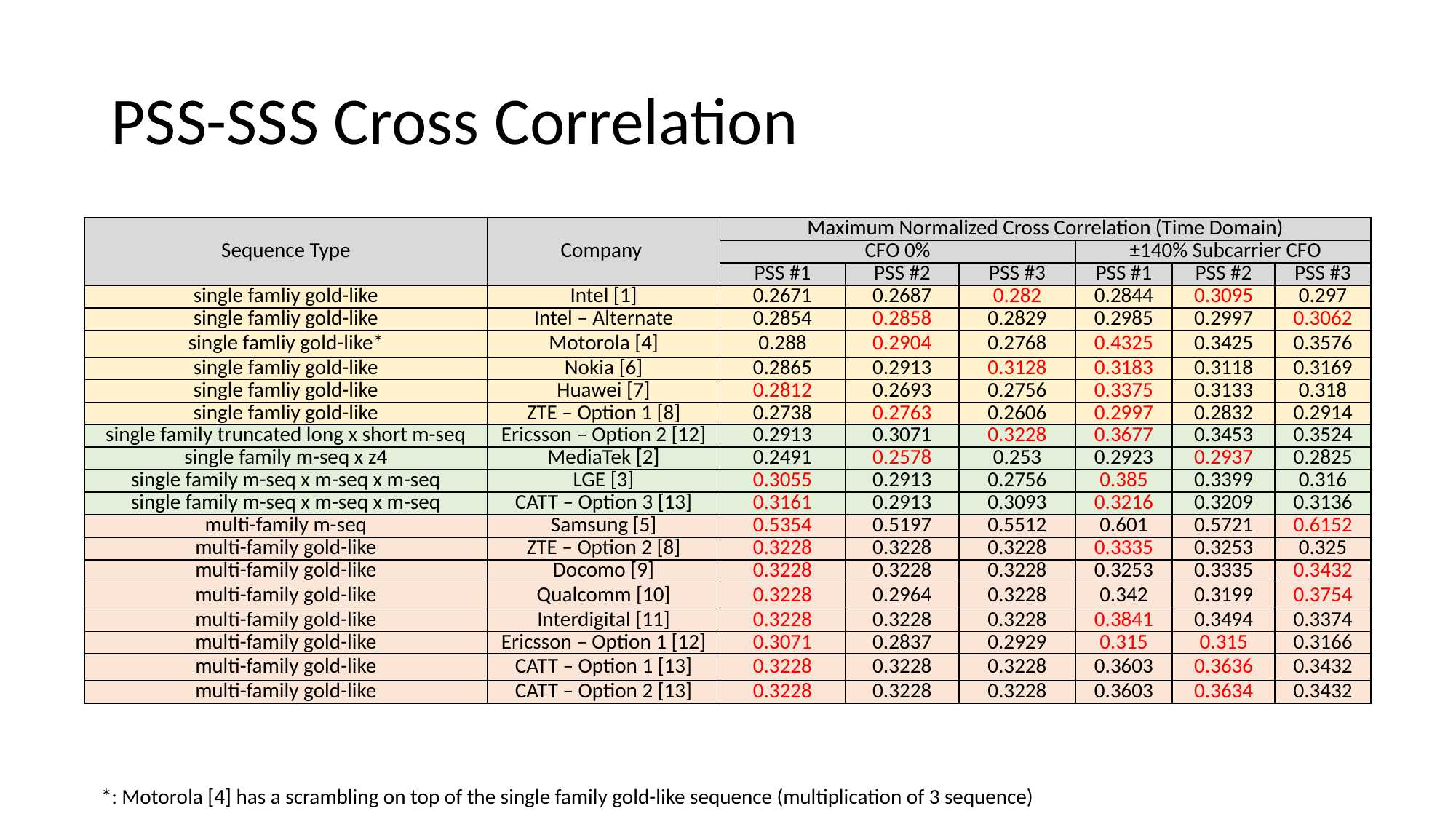

# PSS-SSS Cross Correlation
| Sequence Type | Company | Maximum Normalized Cross Correlation (Time Domain) |  |  |  |  |  |
| --- | --- | --- | --- | --- | --- | --- | --- |
|  |  | CFO 0% |  |  | ±140% Subcarrier CFO |  |  |
|  |  | PSS #1 | PSS #2 | PSS #3 | PSS #1 | PSS #2 | PSS #3 |
| single famliy gold-like | Intel [1] | 0.2671 | 0.2687 | 0.282 | 0.2844 | 0.3095 | 0.297 |
| single famliy gold-like | Intel – Alternate | 0.2854 | 0.2858 | 0.2829 | 0.2985 | 0.2997 | 0.3062 |
| single famliy gold-like\* | Motorola [4] | 0.288 | 0.2904 | 0.2768 | 0.4325 | 0.3425 | 0.3576 |
| single famliy gold-like | Nokia [6] | 0.2865 | 0.2913 | 0.3128 | 0.3183 | 0.3118 | 0.3169 |
| single famliy gold-like | Huawei [7] | 0.2812 | 0.2693 | 0.2756 | 0.3375 | 0.3133 | 0.318 |
| single famliy gold-like | ZTE – Option 1 [8] | 0.2738 | 0.2763 | 0.2606 | 0.2997 | 0.2832 | 0.2914 |
| single family truncated long x short m-seq | Ericsson – Option 2 [12] | 0.2913 | 0.3071 | 0.3228 | 0.3677 | 0.3453 | 0.3524 |
| single family m-seq x z4 | MediaTek [2] | 0.2491 | 0.2578 | 0.253 | 0.2923 | 0.2937 | 0.2825 |
| single family m-seq x m-seq x m-seq | LGE [3] | 0.3055 | 0.2913 | 0.2756 | 0.385 | 0.3399 | 0.316 |
| single family m-seq x m-seq x m-seq | CATT – Option 3 [13] | 0.3161 | 0.2913 | 0.3093 | 0.3216 | 0.3209 | 0.3136 |
| multi-family m-seq | Samsung [5] | 0.5354 | 0.5197 | 0.5512 | 0.601 | 0.5721 | 0.6152 |
| multi-family gold-like | ZTE – Option 2 [8] | 0.3228 | 0.3228 | 0.3228 | 0.3335 | 0.3253 | 0.325 |
| multi-family gold-like | Docomo [9] | 0.3228 | 0.3228 | 0.3228 | 0.3253 | 0.3335 | 0.3432 |
| multi-family gold-like | Qualcomm [10] | 0.3228 | 0.2964 | 0.3228 | 0.342 | 0.3199 | 0.3754 |
| multi-family gold-like | Interdigital [11] | 0.3228 | 0.3228 | 0.3228 | 0.3841 | 0.3494 | 0.3374 |
| multi-family gold-like | Ericsson – Option 1 [12] | 0.3071 | 0.2837 | 0.2929 | 0.315 | 0.315 | 0.3166 |
| multi-family gold-like | CATT – Option 1 [13] | 0.3228 | 0.3228 | 0.3228 | 0.3603 | 0.3636 | 0.3432 |
| multi-family gold-like | CATT – Option 2 [13] | 0.3228 | 0.3228 | 0.3228 | 0.3603 | 0.3634 | 0.3432 |
*: Motorola [4] has a scrambling on top of the single family gold-like sequence (multiplication of 3 sequence)